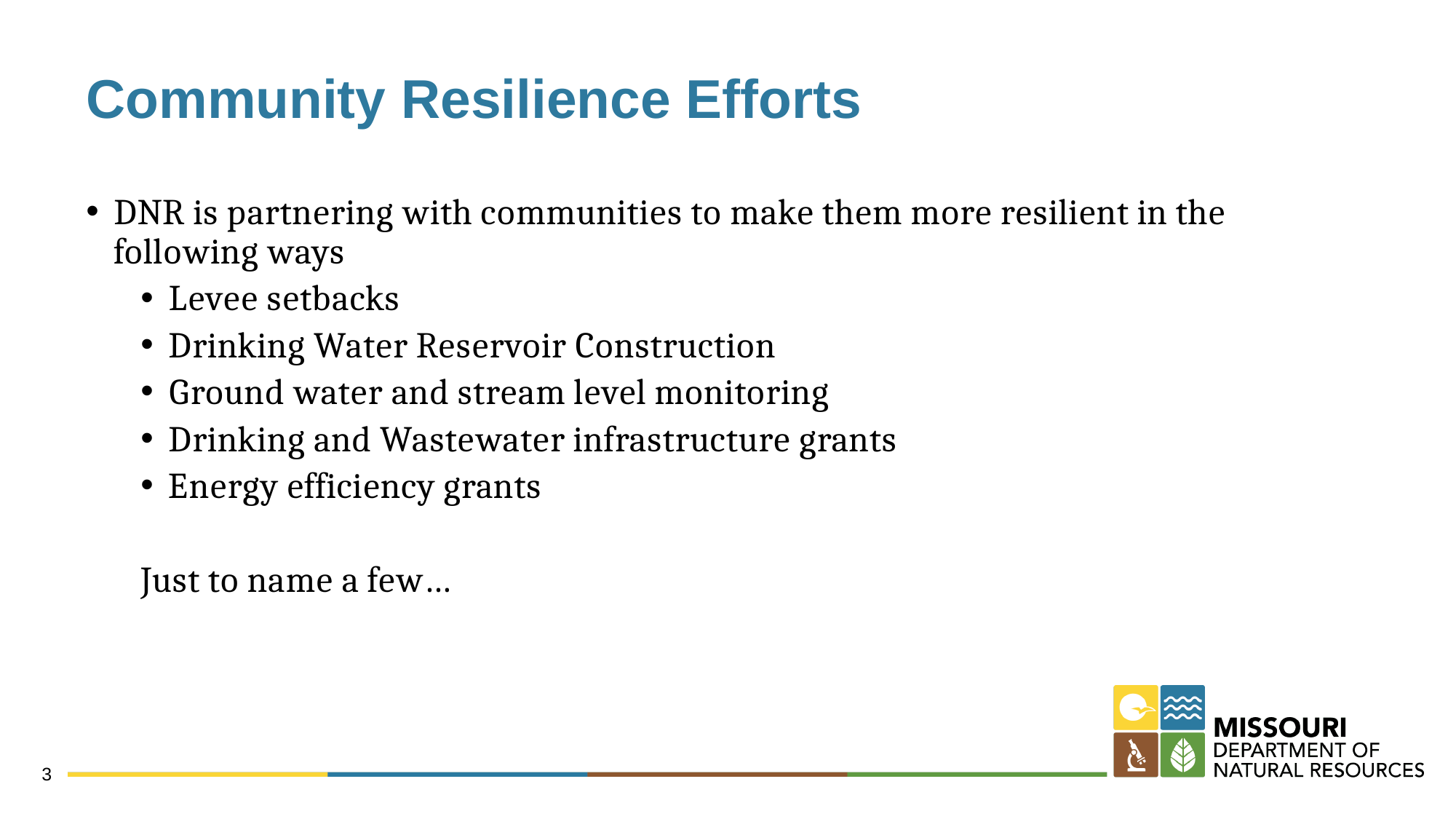

# Community Resilience Efforts
DNR is partnering with communities to make them more resilient in the following ways
Levee setbacks
Drinking Water Reservoir Construction
Ground water and stream level monitoring
Drinking and Wastewater infrastructure grants
Energy efficiency grants

Just to name a few…

3